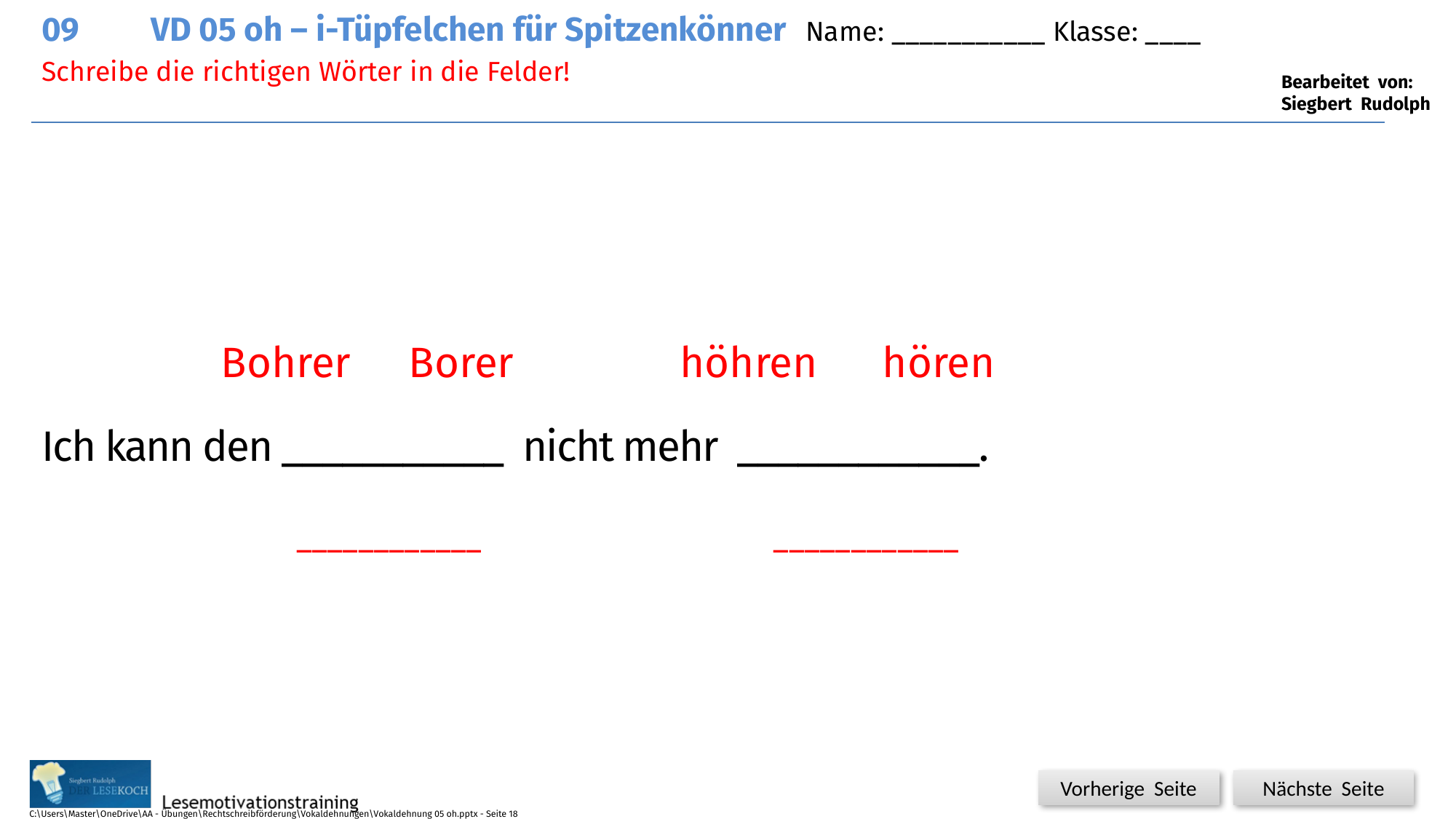

09	VD 05 oh – i-Tüpfelchen für Spitzenkönner	Name: ___________ Klasse: ____
Schreibe die richtigen Wörter in die Felder!
Bohrer
Borer
höhren
hören
Ich kann den ___________  nicht mehr  ____________.
____________
____________
C:\Users\Master\OneDrive\AA - Übungen\Rechtschreibförderung\Vokaldehnungen\Vokaldehnung 05 oh.pptx - Seite 18